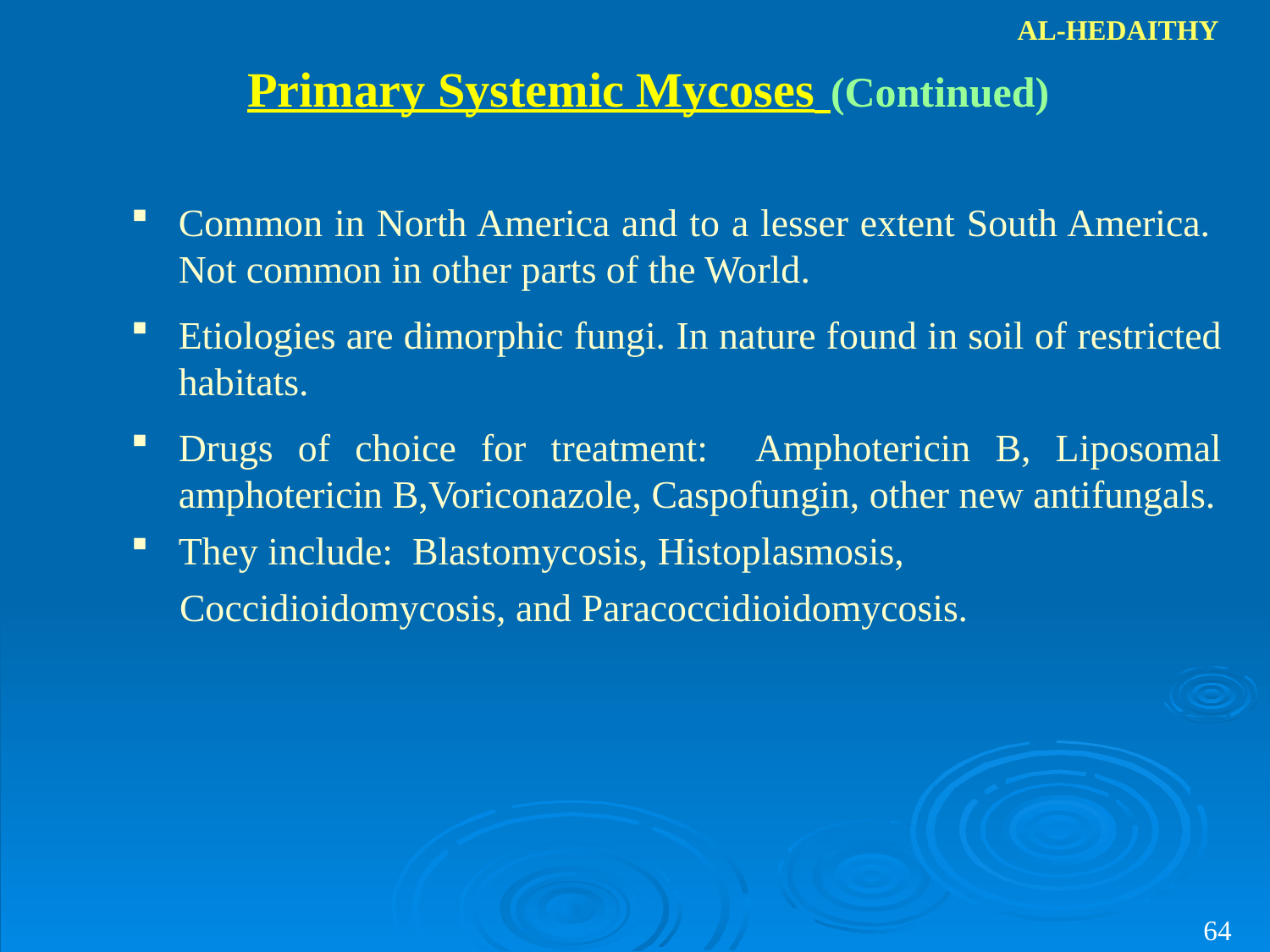

AL-HEDAITHY
Primary Systemic Mycoses (Continued)
Common in North America and to a lesser extent South America.  Not common in other parts of the World.
Etiologies are dimorphic fungi. In nature found in soil of restricted habitats.
Drugs of choice for treatment:  Amphotericin B, Liposomal amphotericin B,Voriconazole, Caspofungin, other new antifungals.
They include:  Blastomycosis, Histoplasmosis,
     Coccidioidomycosis, and Paracoccidioidomycosis.

64